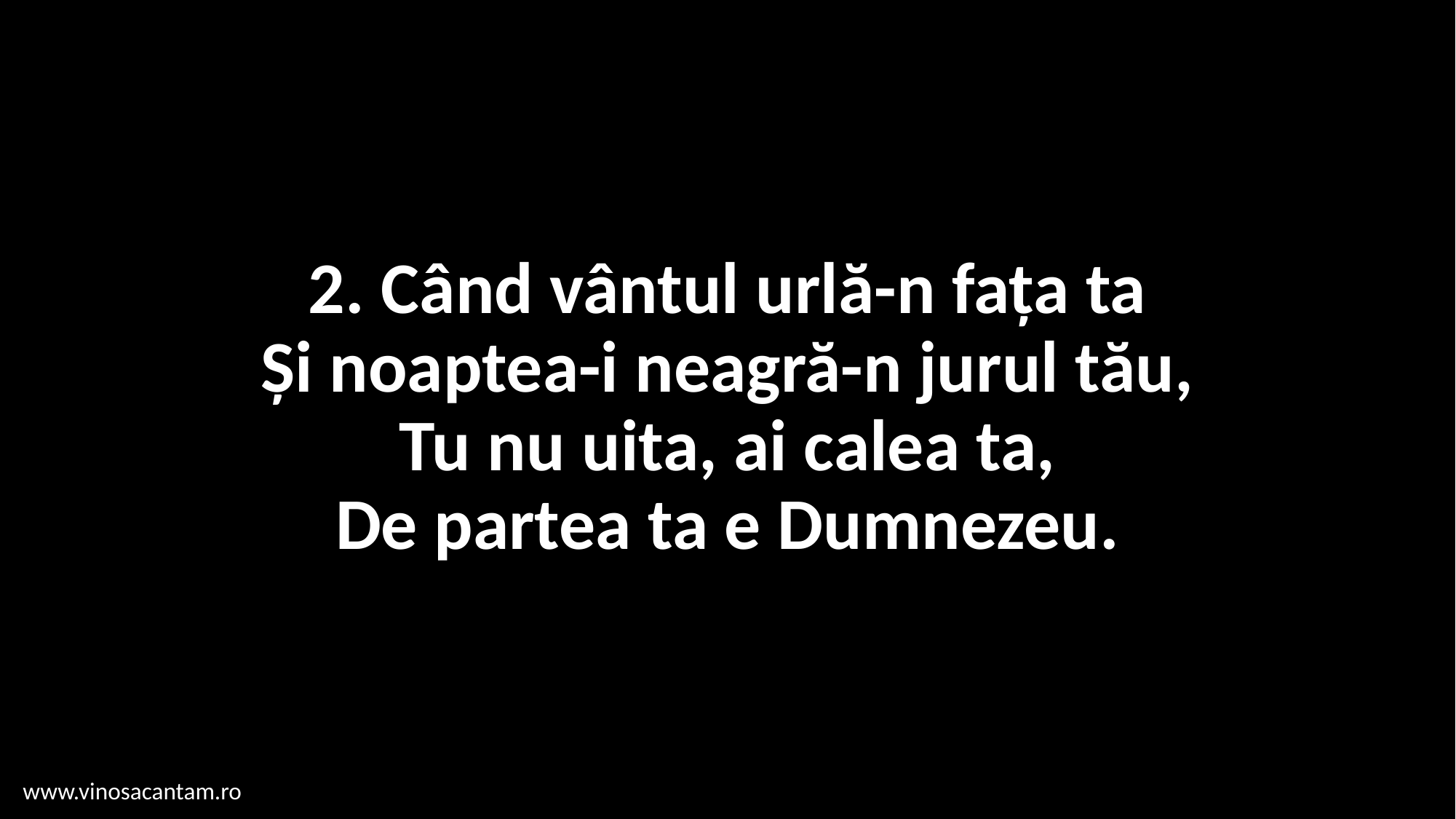

# 2. Când vântul urlă-n fața ta Și noaptea-i neagră-n jurul tău, Tu nu uita, ai calea ta, De partea ta e Dumnezeu.
www.vinosacantam.ro